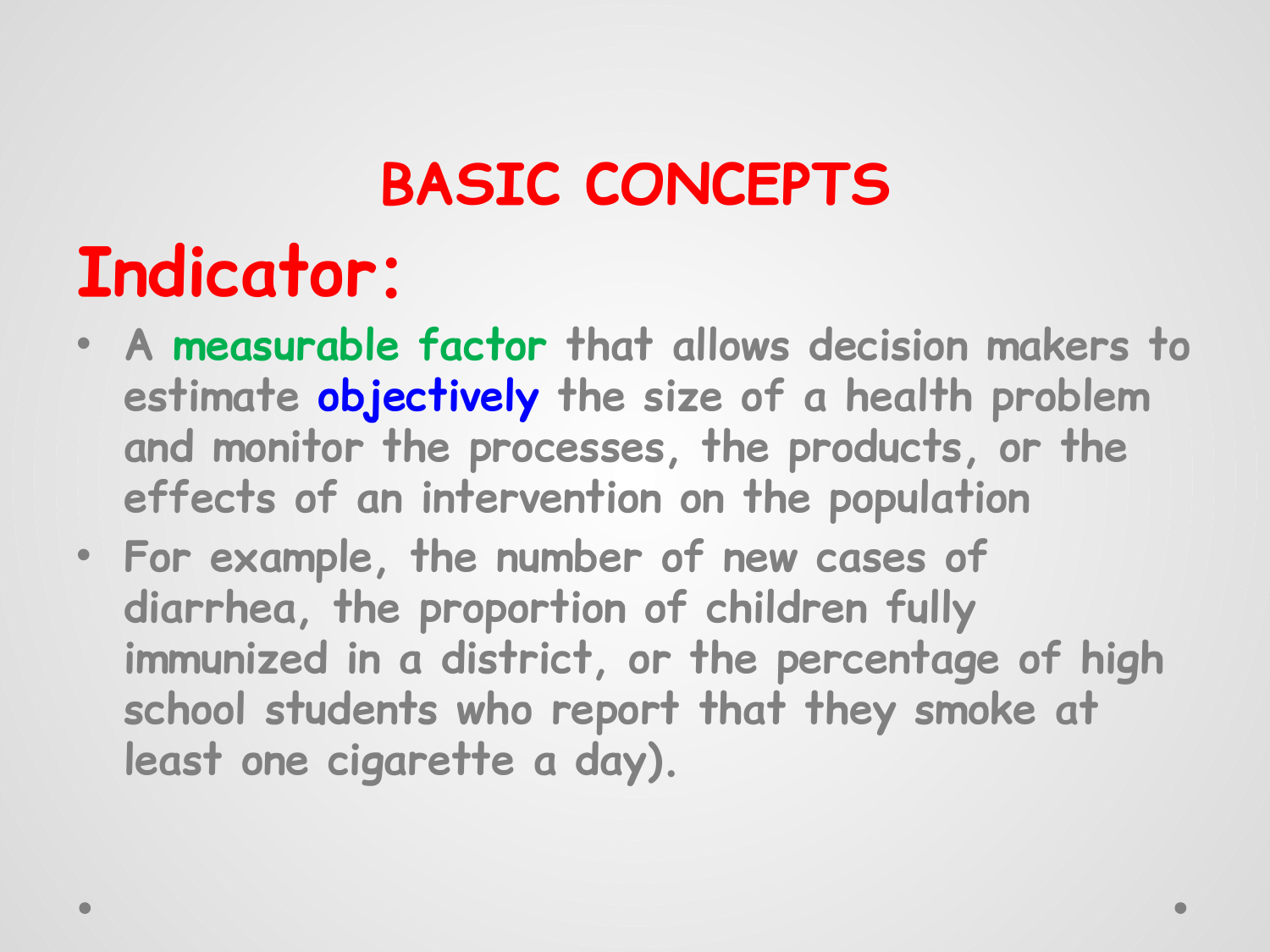

# BASIC CONCEPTS
Indicator:
A measurable factor that allows decision makers to estimate objectively the size of a health problem and monitor the processes, the products, or the effects of an intervention on the population
For example, the number of new cases of diarrhea, the proportion of children fully immunized in a district, or the percentage of high school students who report that they smoke at least one cigarette a day).